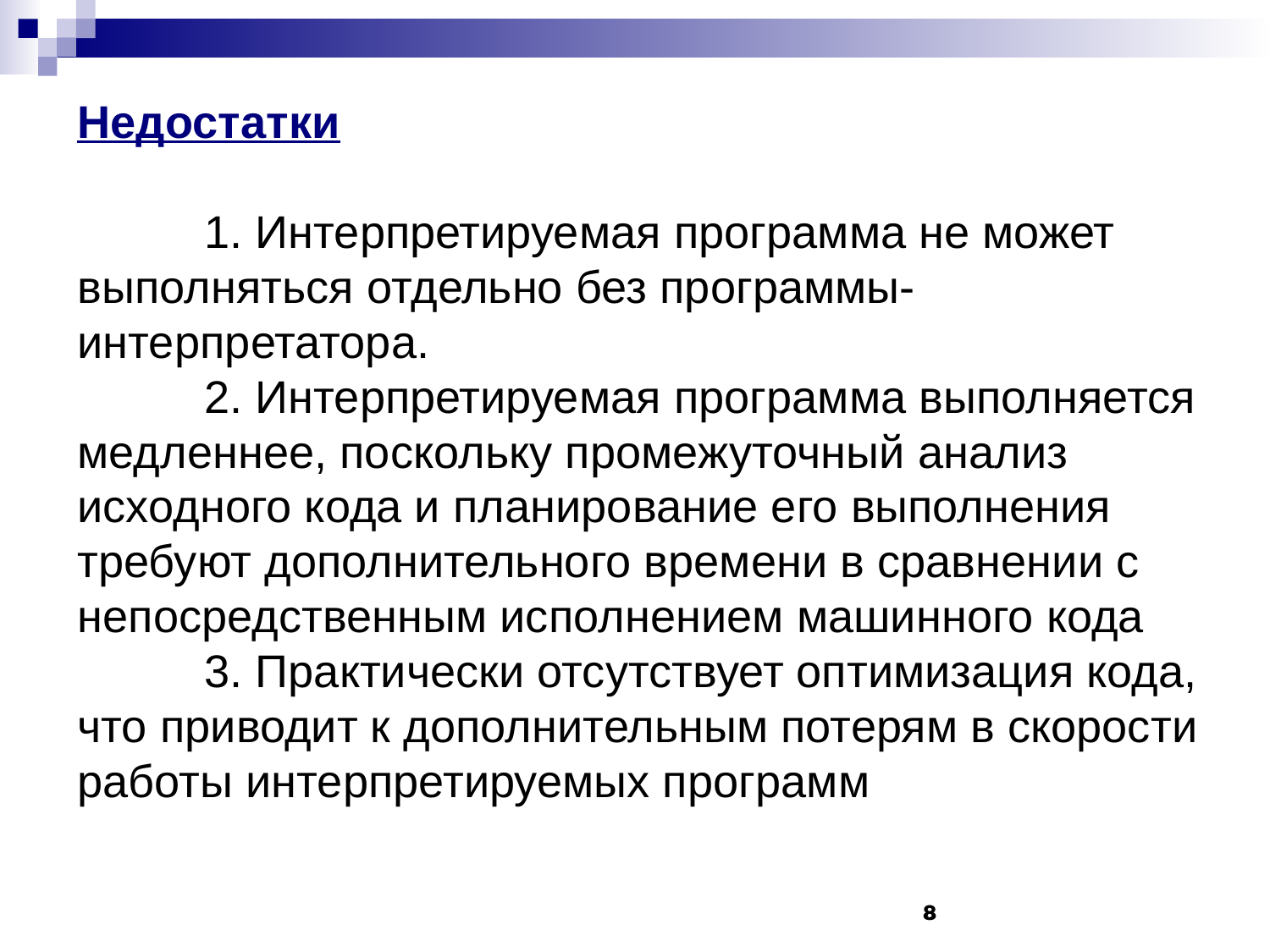

Недостатки

	1. Интерпретируемая программа не может выполняться отдельно без программы-интерпретатора.
	2. Интерпретируемая программа выполняется медленнее, поскольку промежуточный анализ исходного кода и планирование его выполнения требуют дополнительного времени в сравнении с непосредственным исполнением машинного кода
	3. Практически отсутствует оптимизация кода, что приводит к дополнительным потерям в скорости работы интерпретируемых программ
8